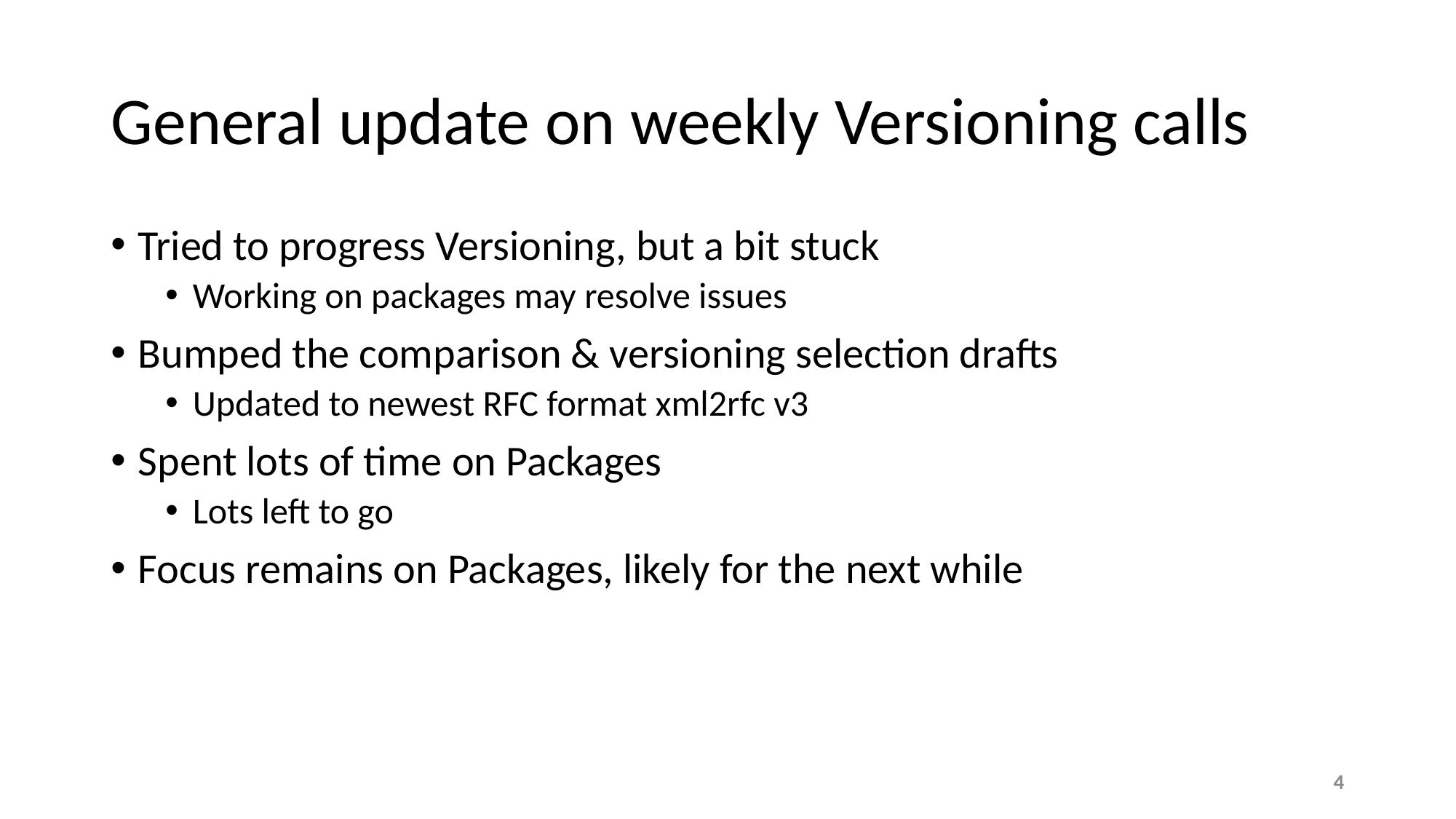

# General update on weekly Versioning calls
Tried to progress Versioning, but a bit stuck
Working on packages may resolve issues
Bumped the comparison & versioning selection drafts
Updated to newest RFC format xml2rfc v3
Spent lots of time on Packages
Lots left to go
Focus remains on Packages, likely for the next while

4